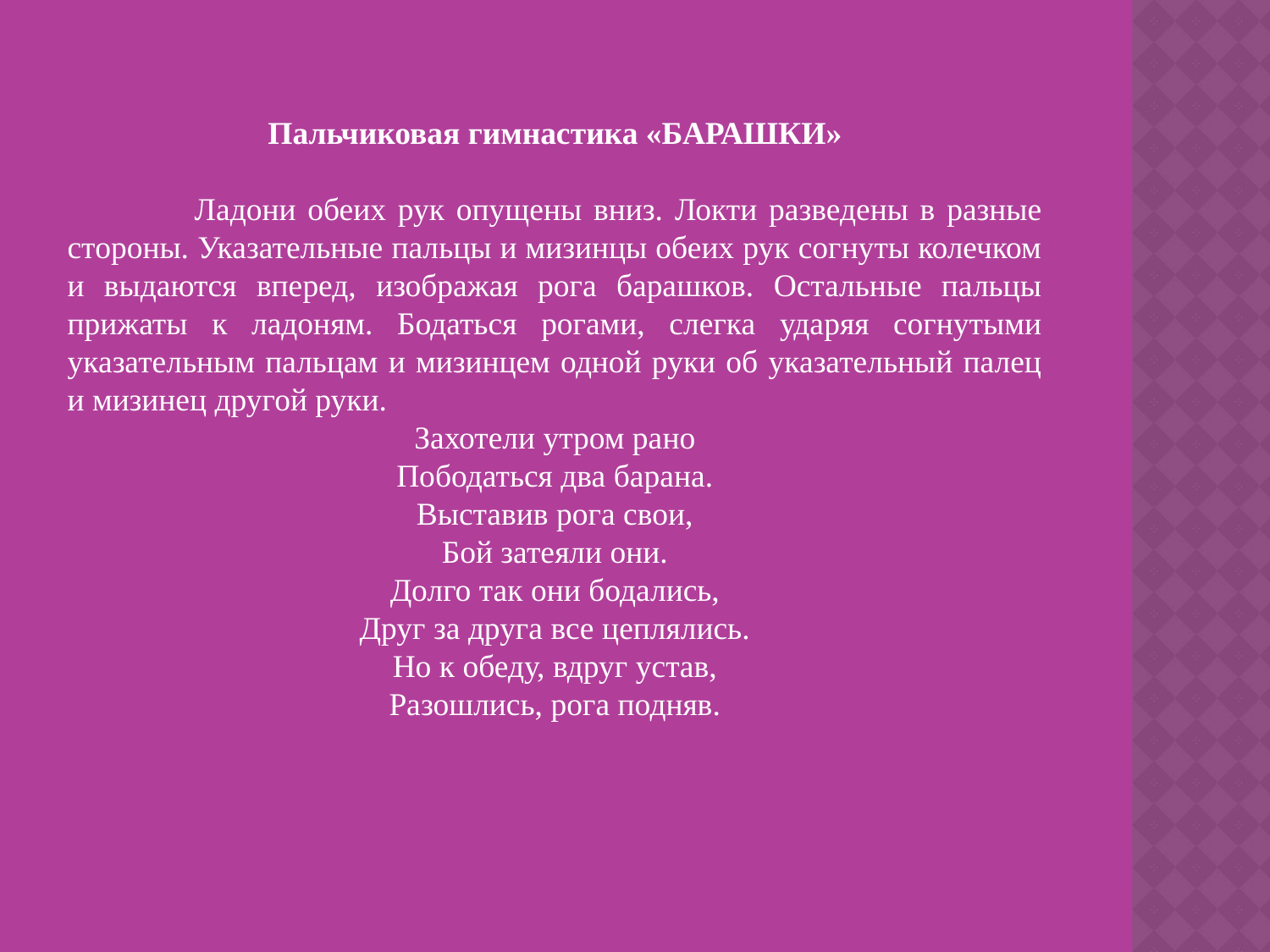

Пальчиковая гимнастика «БАРАШКИ»

	Ладони обеих рук опущены вниз. Локти разведены в разные стороны. Указательные пальцы и мизинцы обеих рук согнуты колечком и выдаются вперед, изображая рога барашков. Остальные пальцы прижаты к ладоням. Бодаться рогами, слегка ударяя согнутыми указательным пальцам и мизинцем одной руки об указательный палец и мизинец другой руки.
Захотели утром рано
Пободаться два барана.
Выставив рога свои,
Бой затеяли они.
Долго так они бодались,
Друг за друга все цеплялись.
Но к обеду, вдруг устав,
Разошлись, рога подняв.